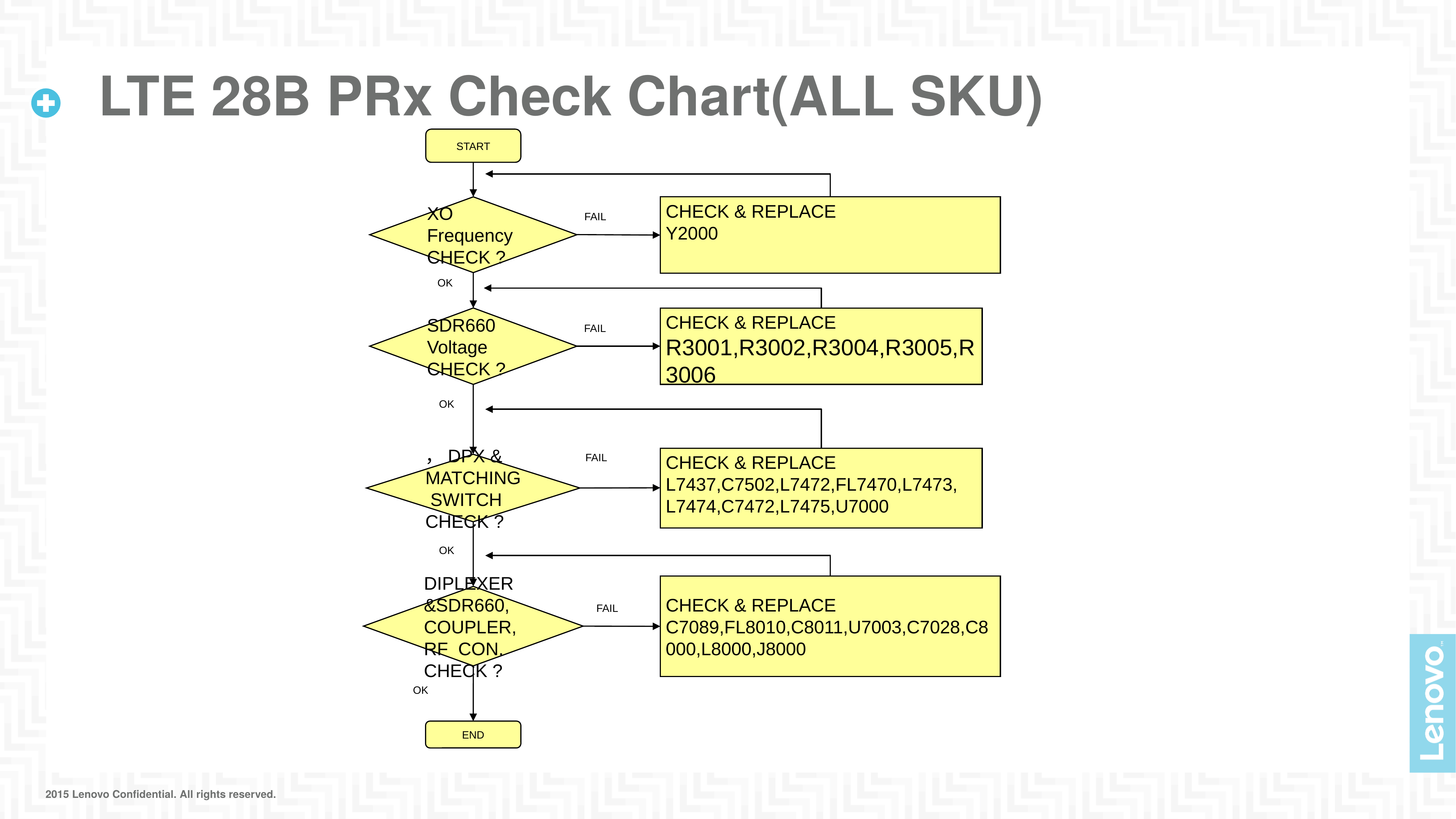

# LTE 28B PRx Check Chart(ALL SKU)
START

XO Frequency
CHECK ?

CHECK & REPLACE
Y2000
FAIL
OK

SDR660 Voltage CHECK ?

CHECK & REPLACE
R3001,R3002,R3004,R3005,R3006

FAIL
OK
FAIL
CHECK & REPLACE
L7437,C7502,L7472,FL7470,L7473,
L7474,C7472,L7475,U7000
，DPX &  MATCHING  SWITCH CHECK ?
OK
CHECK & REPLACE
C7089,FL8010,C8011,U7003,C7028,C8000,L8000,J8000
DIPLEXER&SDR660, COUPLER,
RF  CON. CHECK ?
FAIL
OK
OK
END